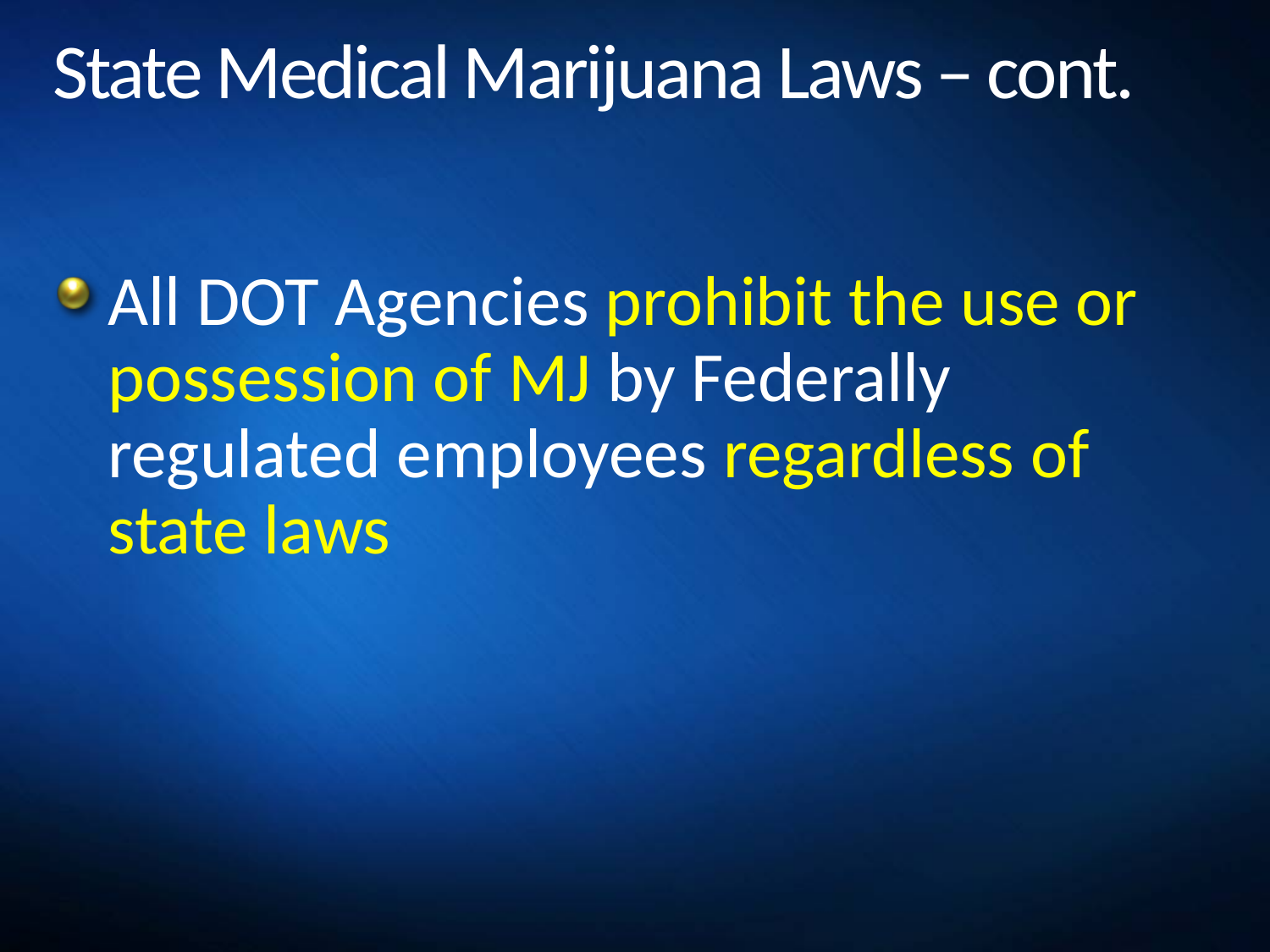

# State Medical Marijuana Laws – cont.
All DOT Agencies prohibit the use or possession of MJ by Federally regulated employees regardless of state laws